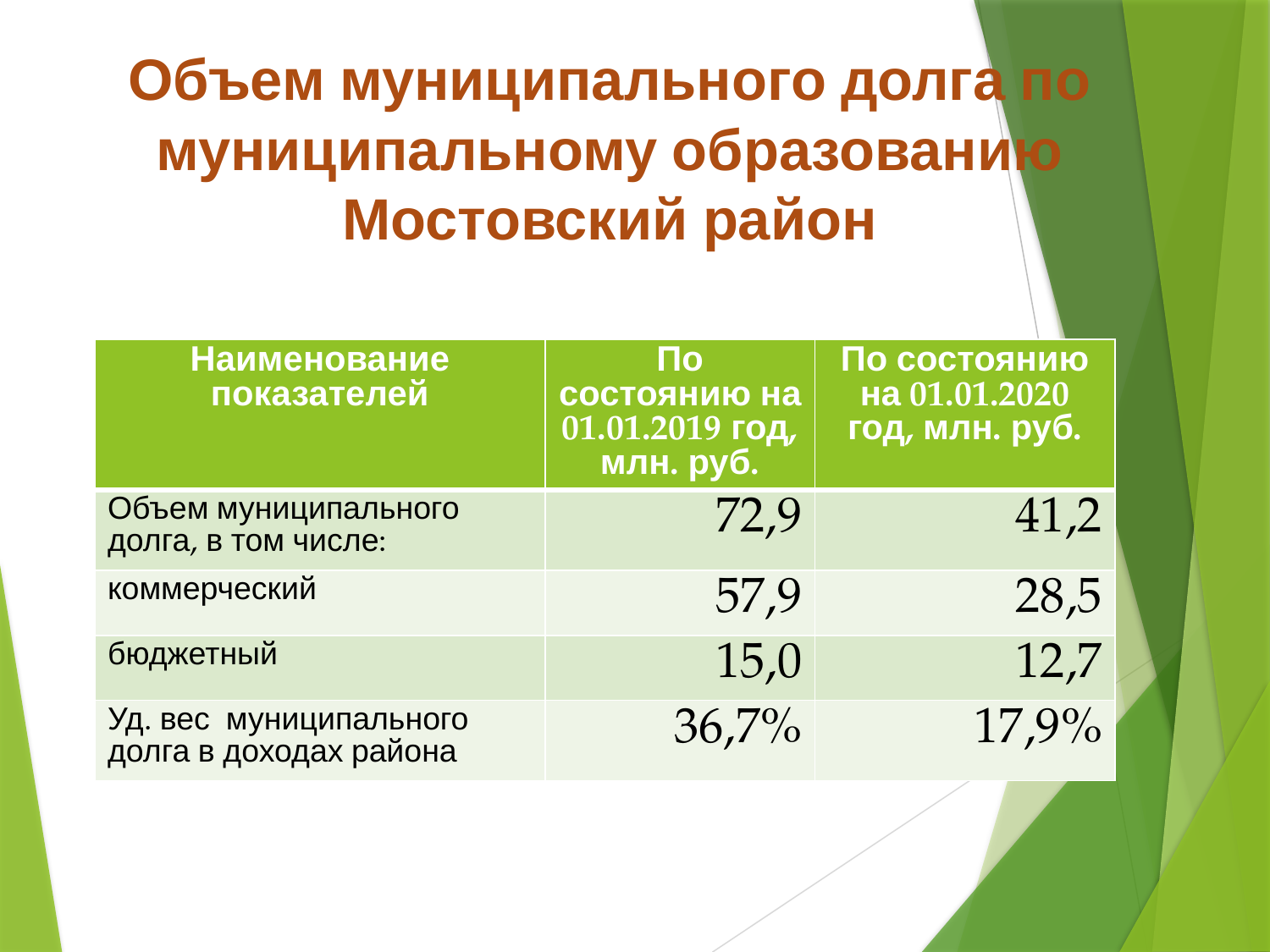

# Объем муниципального долга по муниципальному образованию Мостовский район
| Наименование показателей | По состоянию на 01.01.2019 год, млн. руб. | По состоянию на 01.01.2020 год, млн. руб. |
| --- | --- | --- |
| Объем муниципального долга, в том числе: | 72,9 | 41,2 |
| коммерческий | 57,9 | 28,5 |
| бюджетный | 15,0 | 12,7 |
| Уд. вес муниципального долга в доходах района | 36,7% | 17,9% |